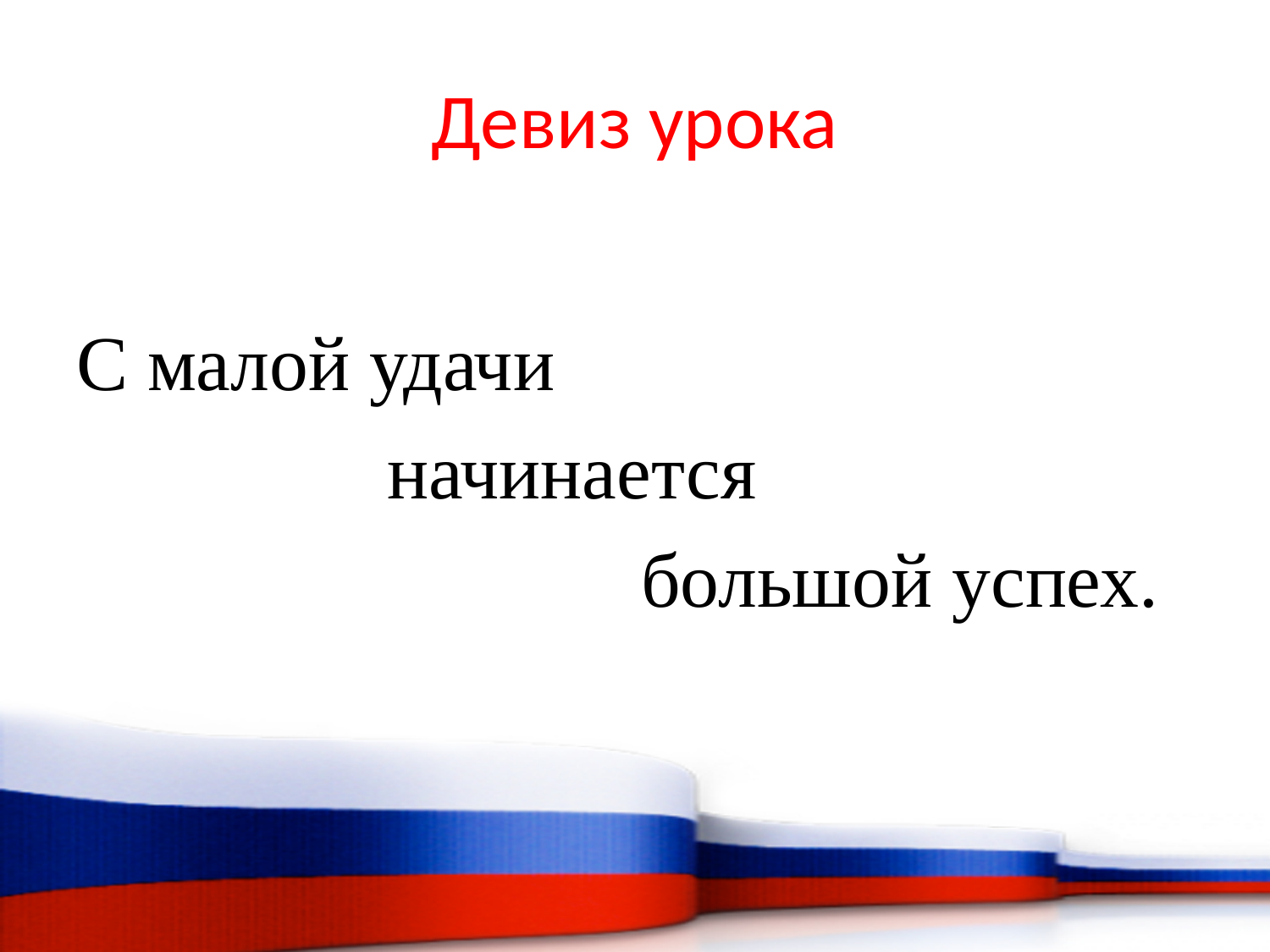

# Девиз урока
С малой удачи
                начинается
                             большой успех.